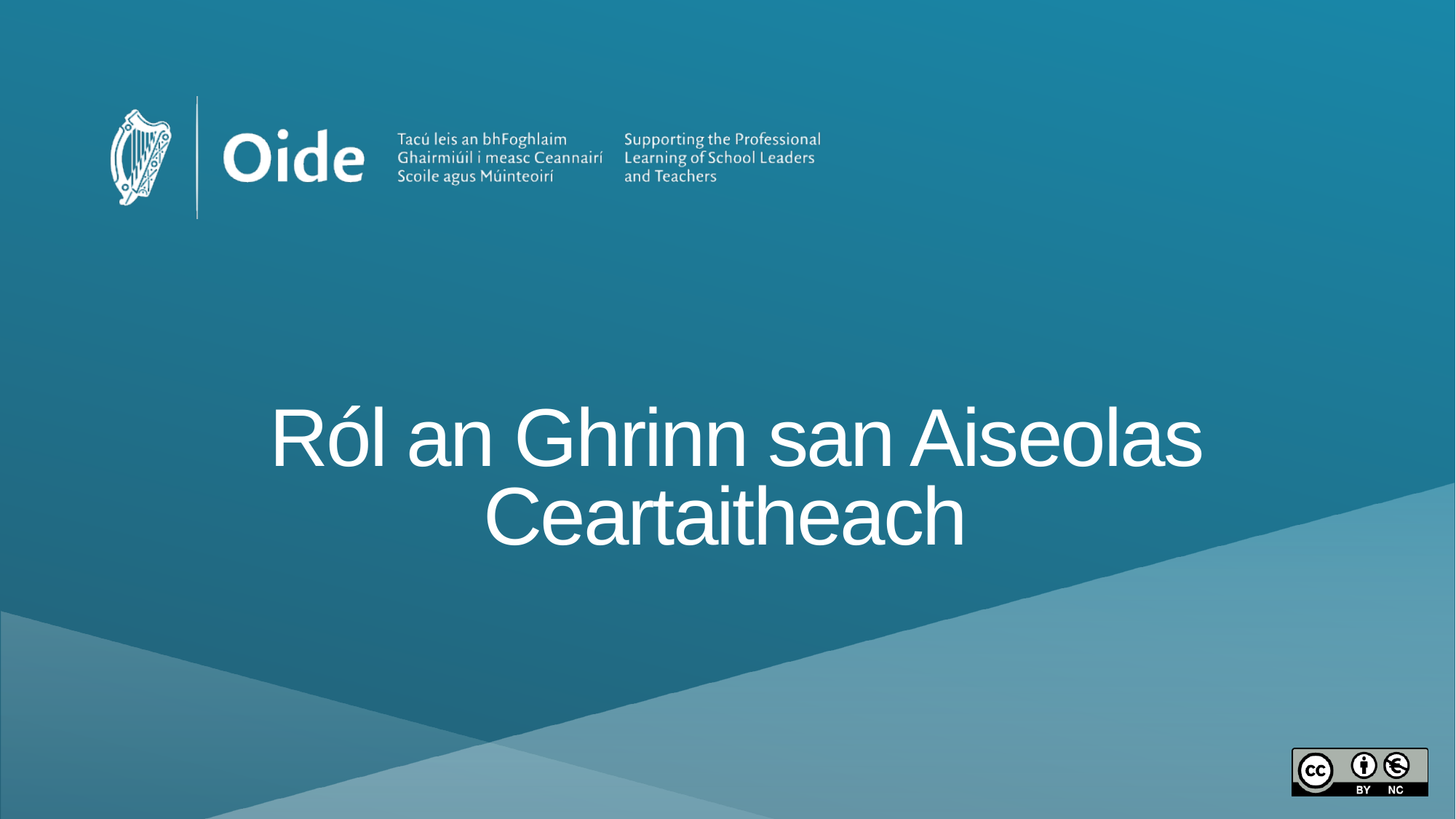

# Ról an Ghrinn san Aiseolas Ceartaitheach